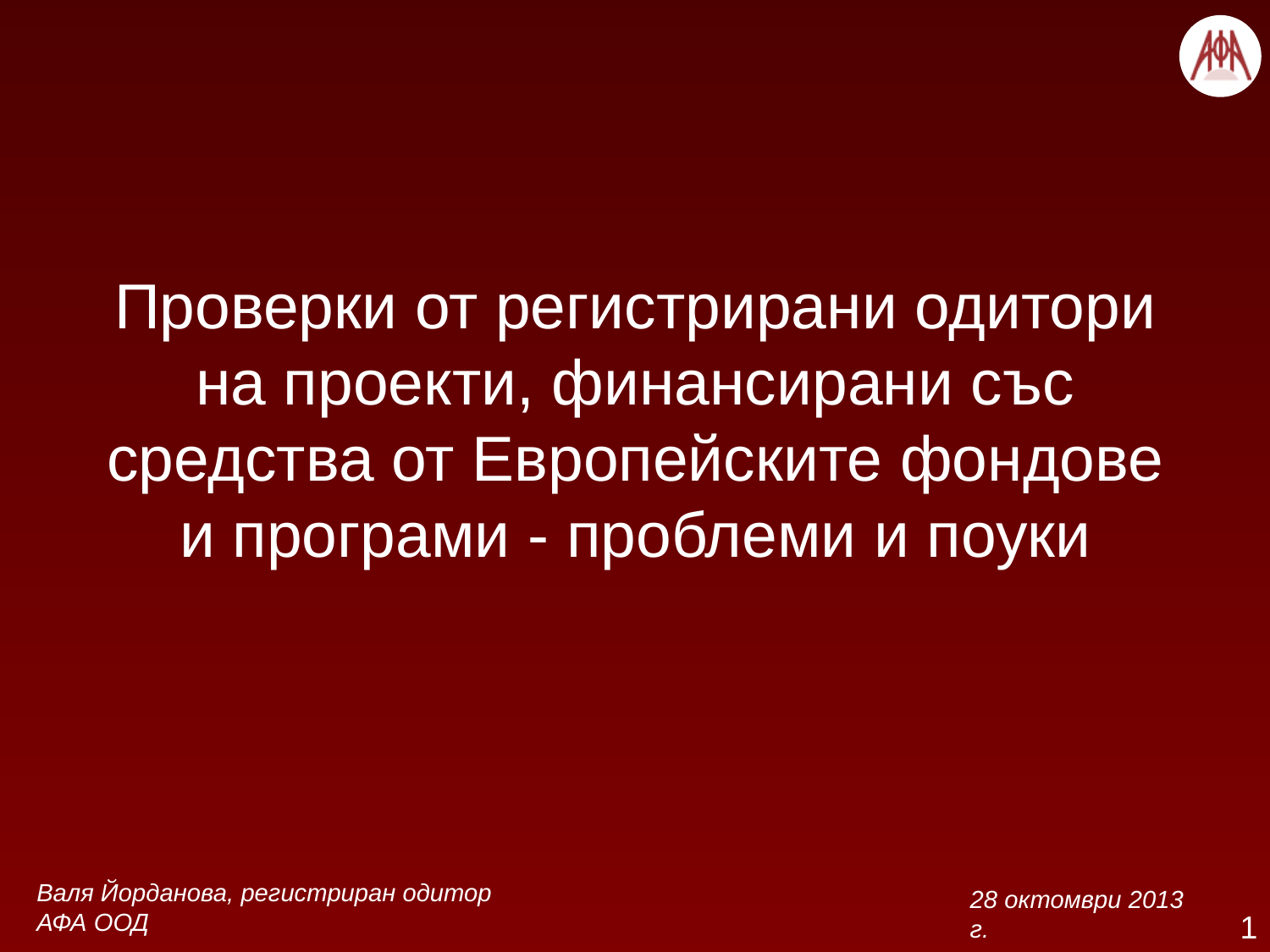

Проверки от регистрирани одитори на проекти, финансирани със средства от Европейските фондове и програми - проблеми и поуки